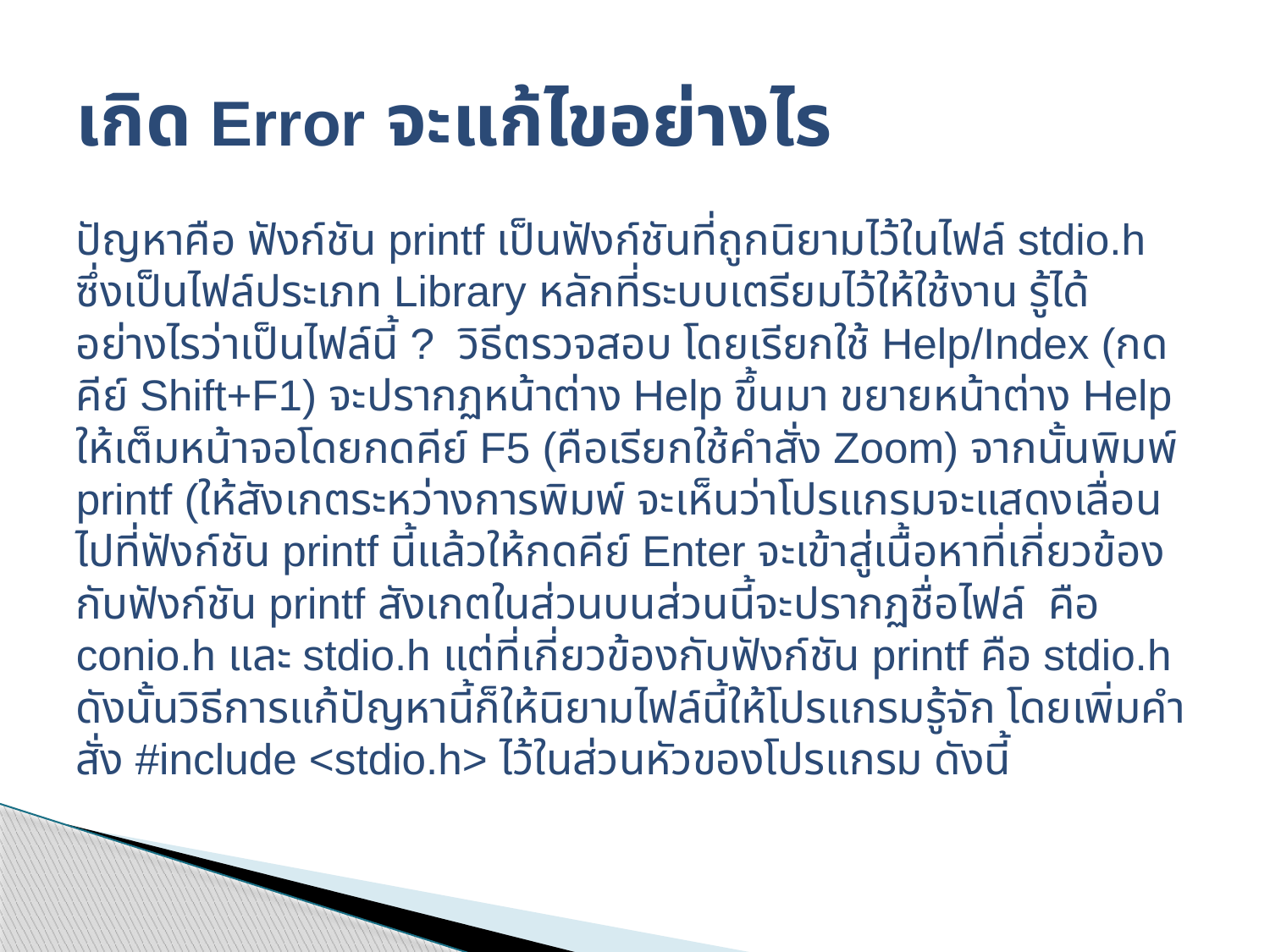

# เกิด Error จะแก้ไขอย่างไร
ปัญหาคือ ฟังก์ชัน printf เป็นฟังก์ชันที่ถูกนิยามไว้ในไฟล์ stdio.h ซึ่งเป็นไฟล์ประเภท Library หลักที่ระบบเตรียมไว้ให้ใช้งาน รู้ได้อย่างไรว่าเป็นไฟล์นี้ ?  วิธีตรวจสอบ โดยเรียกใช้ Help/Index (กดคีย์ Shift+F1) จะปรากฏหน้าต่าง Help ขึ้นมา ขยายหน้าต่าง Help ให้เต็มหน้าจอโดยกดคีย์ F5 (คือเรียกใช้คำสั่ง Zoom) จากนั้นพิมพ์ printf (ให้สังเกตระหว่างการพิมพ์ จะเห็นว่าโปรแกรมจะแสดงเลื่อนไปที่ฟังก์ชัน printf นี้แล้วให้กดคีย์ Enter จะเข้าสู่เนื้อหาที่เกี่ยวข้องกับฟังก์ชัน printf สังเกตในส่วนบนส่วนนี้จะปรากฏชื่อไฟล์  คือ conio.h และ stdio.h แต่ที่เกี่ยวข้องกับฟังก์ชัน printf คือ stdio.h ดังนั้นวิธีการแก้ปัญหานี้ก็ให้นิยามไฟล์นี้ให้โปรแกรมรู้จัก โดยเพิ่มคำสั่ง #include <stdio.h> ไว้ในส่วนหัวของโปรแกรม ดังนี้